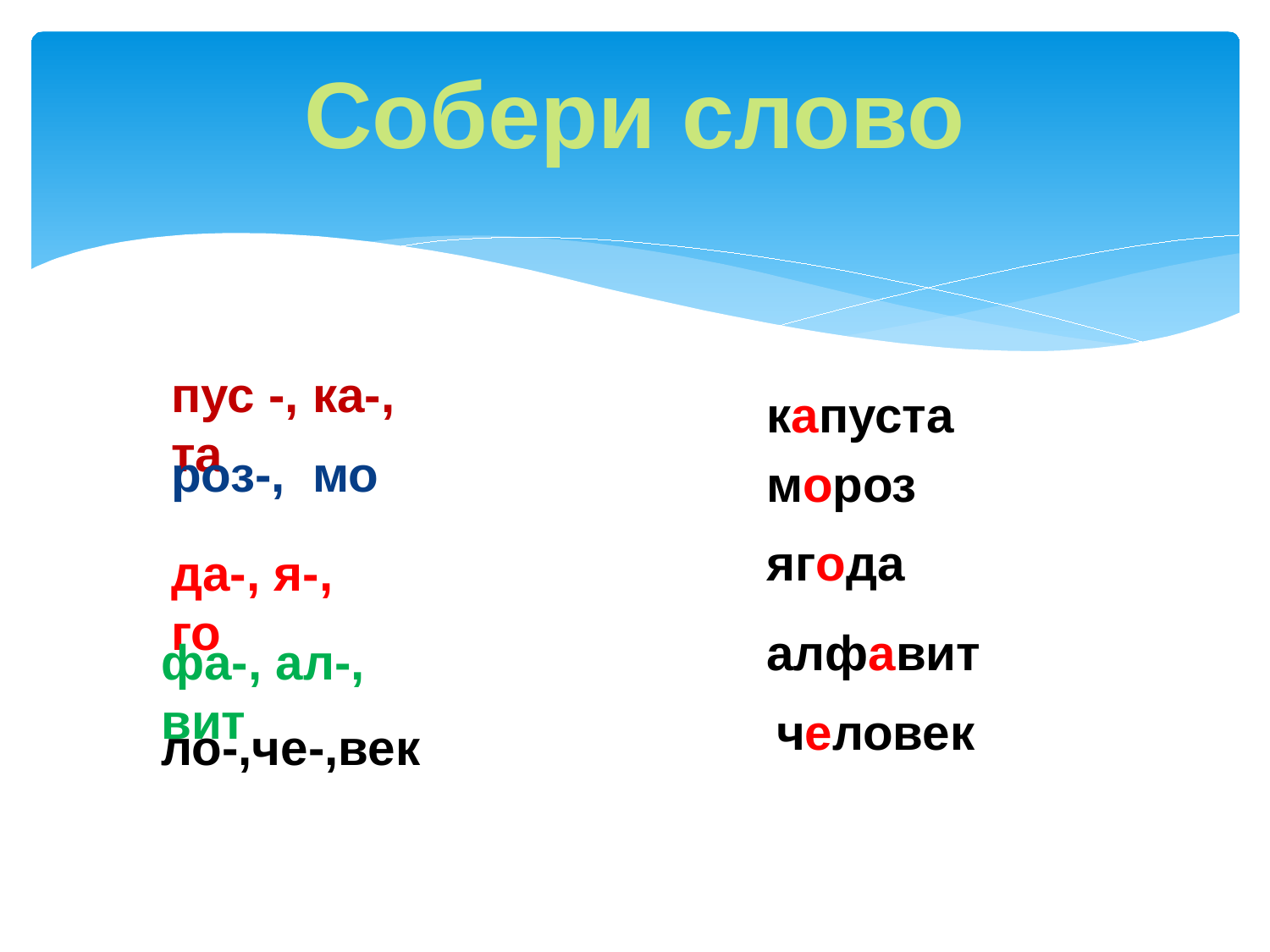

# Собери слово
пус -, ка-, та
капуста

роз-,  мо
мороз
ягода
да-, я-, го
алфавит
фа-, ал-, вит
человек
ло-,че-,век